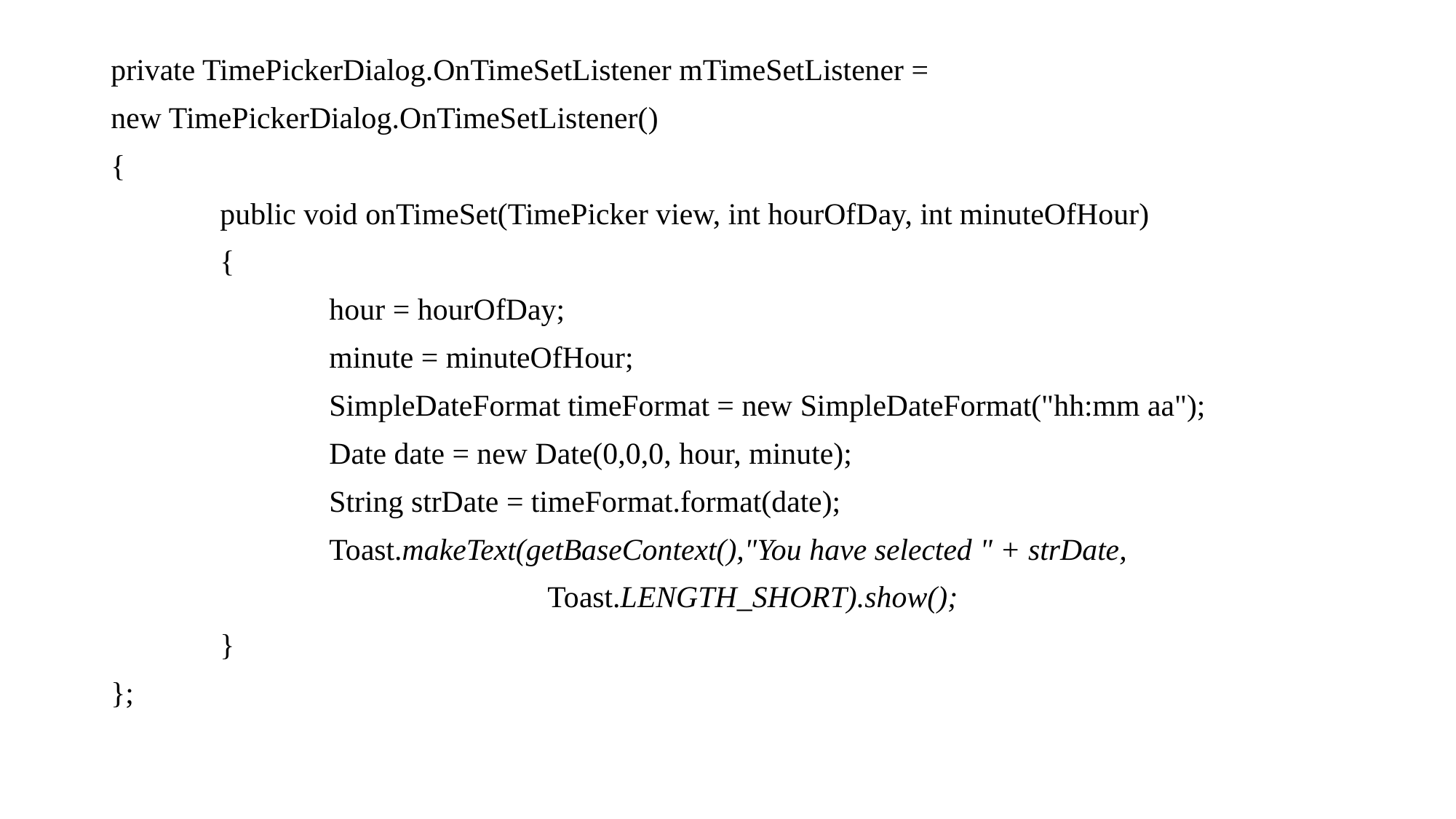

private TimePickerDialog.OnTimeSetListener mTimeSetListener =
new TimePickerDialog.OnTimeSetListener()
{
	public void onTimeSet(TimePicker view, int hourOfDay, int minuteOfHour)
	{
		hour = hourOfDay;
		minute = minuteOfHour;
		SimpleDateFormat timeFormat = new SimpleDateFormat("hh:mm aa");
		Date date = new Date(0,0,0, hour, minute);
		String strDate = timeFormat.format(date);
		Toast.makeText(getBaseContext(),"You have selected " + strDate,
				Toast.LENGTH_SHORT).show();
	}
};